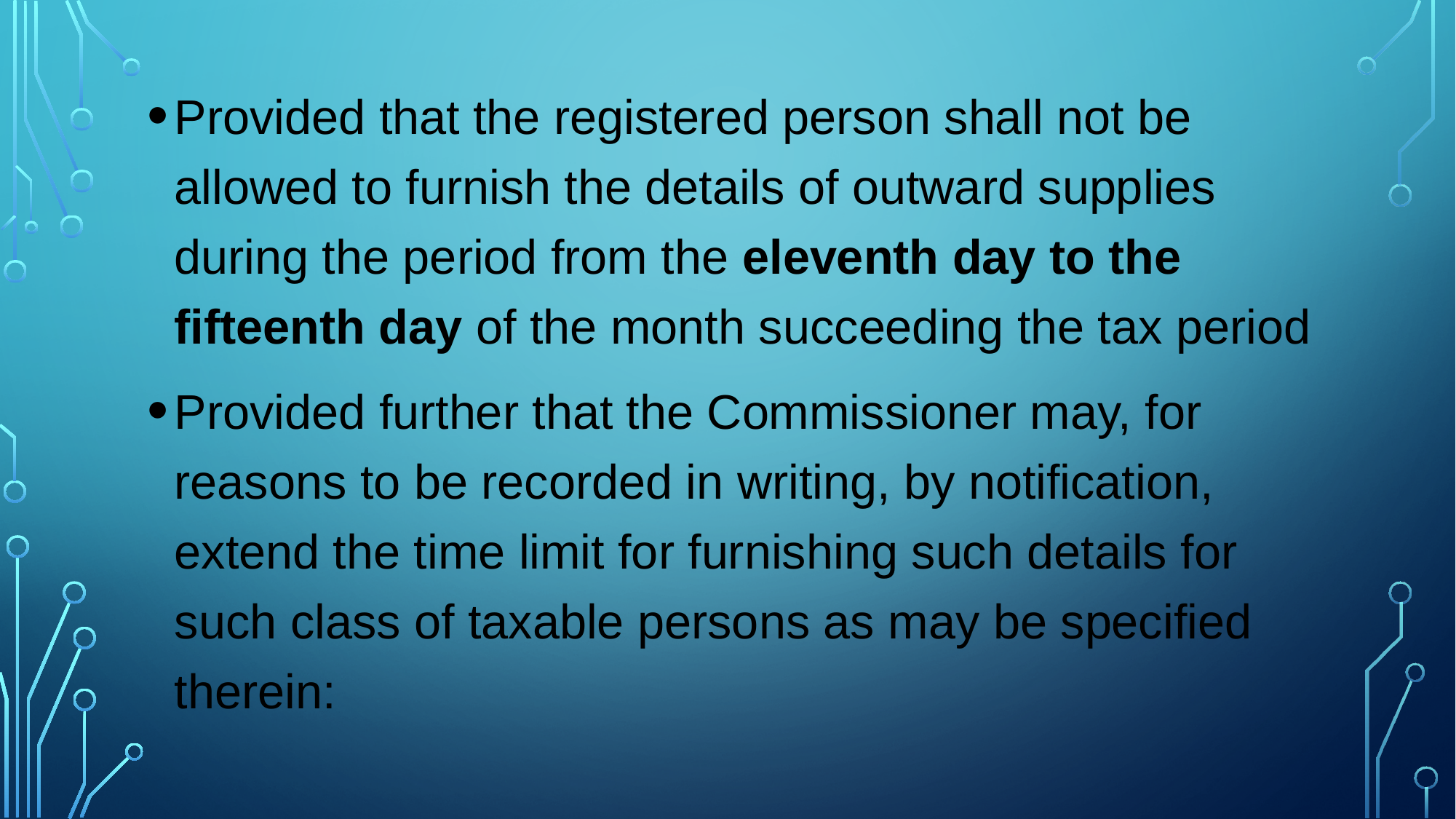

Provided that the registered person shall not be allowed to furnish the details of outward supplies during the period from the eleventh day to the fifteenth day of the month succeeding the tax period
Provided further that the Commissioner may, for reasons to be recorded in writing, by notification, extend the time limit for furnishing such details for such class of taxable persons as may be specified therein: